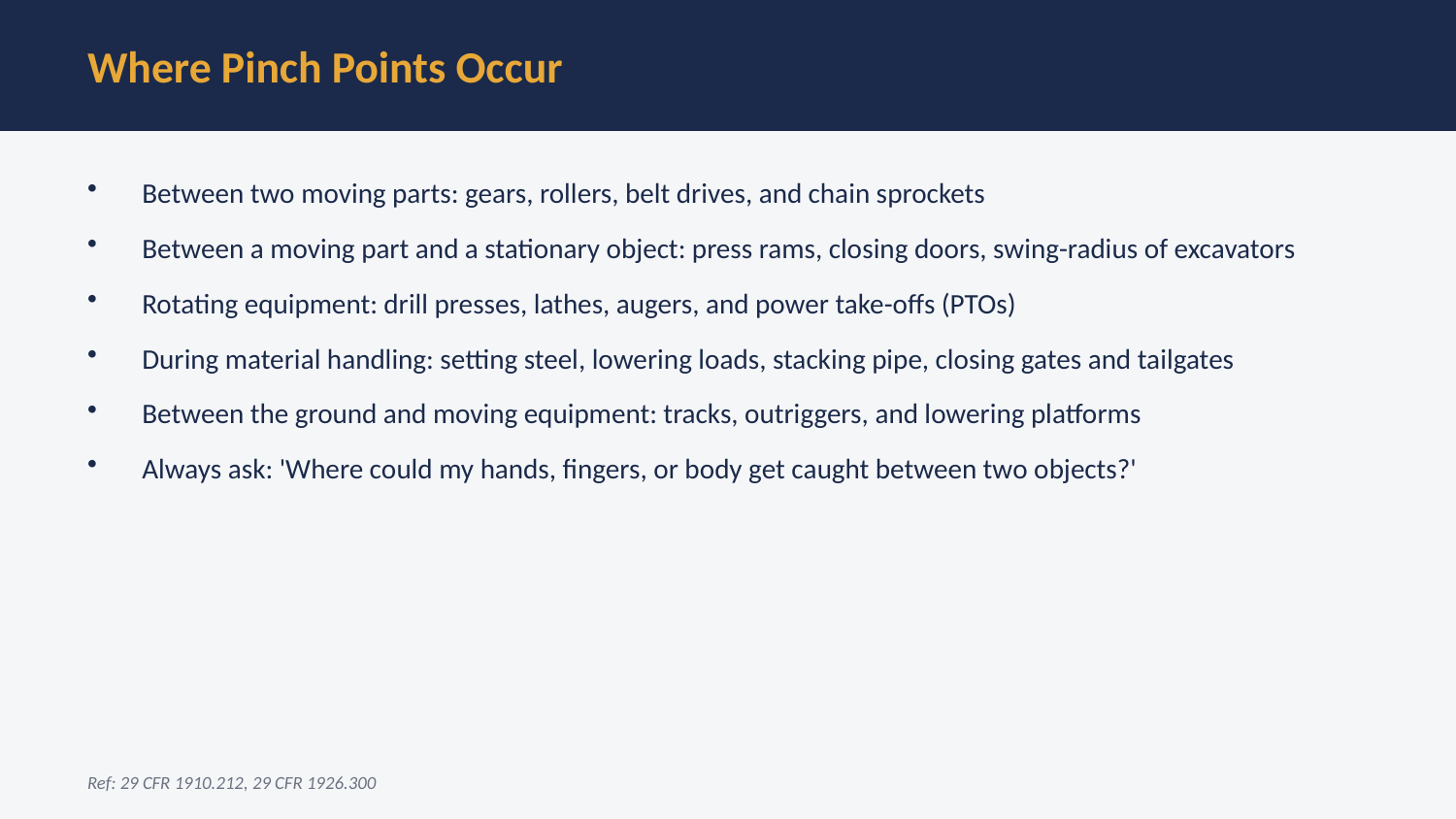

Where Pinch Points Occur
Between two moving parts: gears, rollers, belt drives, and chain sprockets
Between a moving part and a stationary object: press rams, closing doors, swing-radius of excavators
Rotating equipment: drill presses, lathes, augers, and power take-offs (PTOs)
During material handling: setting steel, lowering loads, stacking pipe, closing gates and tailgates
Between the ground and moving equipment: tracks, outriggers, and lowering platforms
Always ask: 'Where could my hands, fingers, or body get caught between two objects?'
Ref: 29 CFR 1910.212, 29 CFR 1926.300